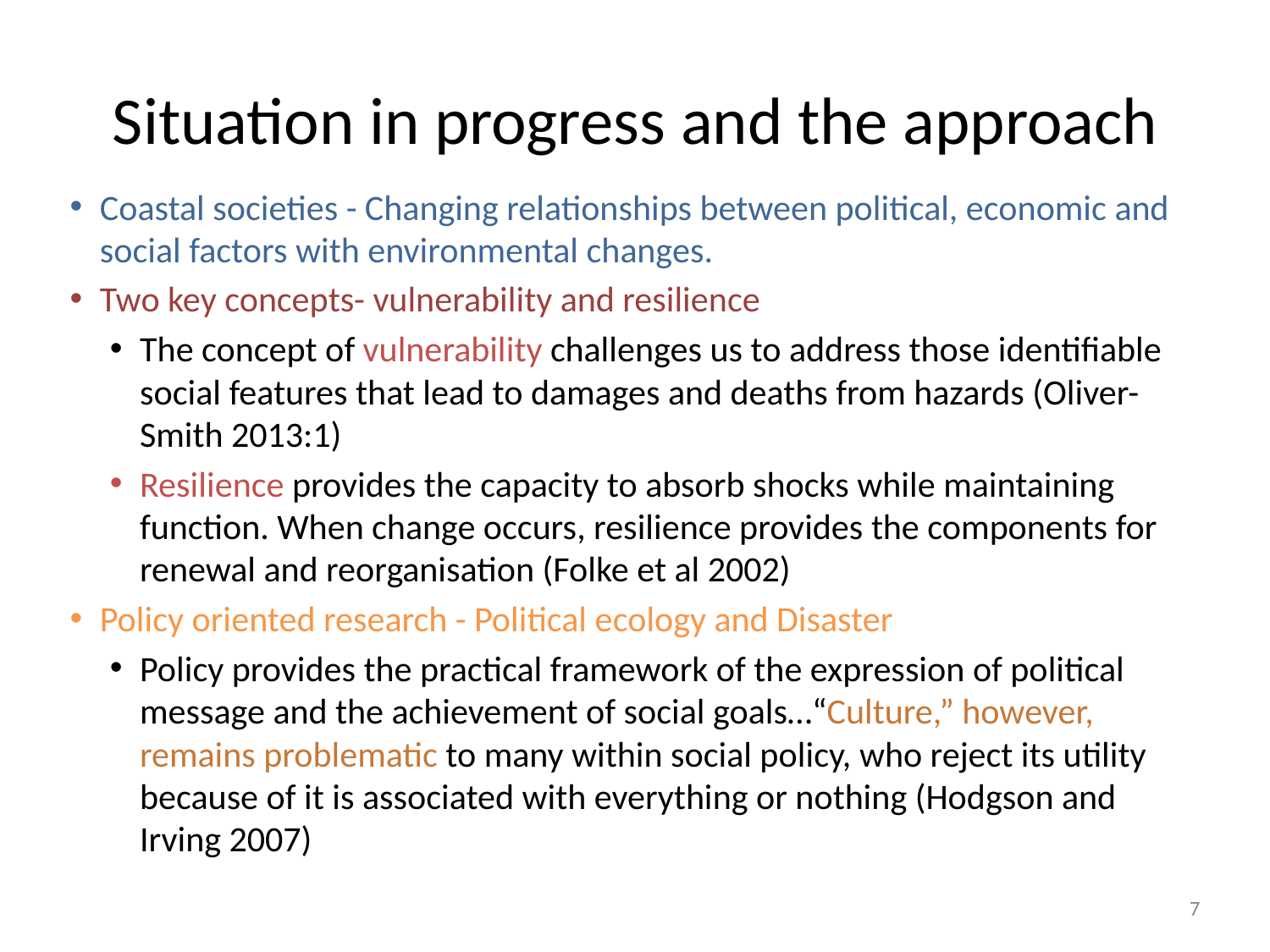

# Situation in progress and the approach
Coastal societies - Changing relationships between political, economic and social factors with environmental changes.
Two key concepts- vulnerability and resilience
The concept of vulnerability challenges us to address those identifiable social features that lead to damages and deaths from hazards (Oliver-Smith 2013:1)
Resilience provides the capacity to absorb shocks while maintaining function. When change occurs, resilience provides the components for renewal and reorganisation (Folke et al 2002)
Policy oriented research - Political ecology and Disaster
Policy provides the practical framework of the expression of political message and the achievement of social goals…“Culture,” however, remains problematic to many within social policy, who reject its utility because of it is associated with everything or nothing (Hodgson and Irving 2007)
7